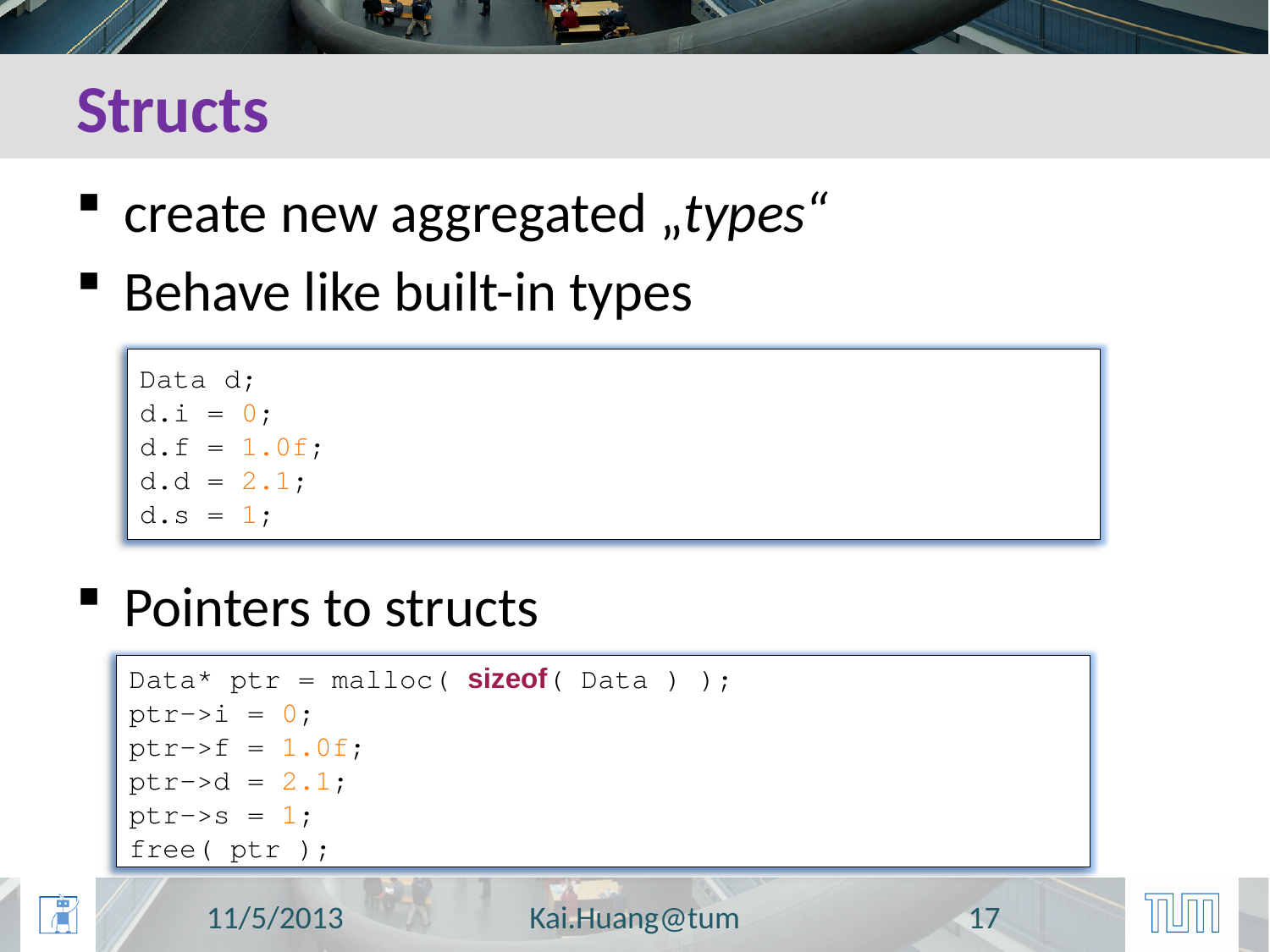

# Structs
create new aggregated „types“
Behave like built-in types

Pointers to structs
Data d;
d.i = 0;
d.f = 1.0f;
d.d = 2.1;
d.s = 1;
Data* ptr = malloc( sizeof( Data ) );
ptr->i = 0;
ptr->f = 1.0f;
ptr->d = 2.1;
ptr->s = 1;
free( ptr );
11/5/2013
Kai.Huang@tum
17